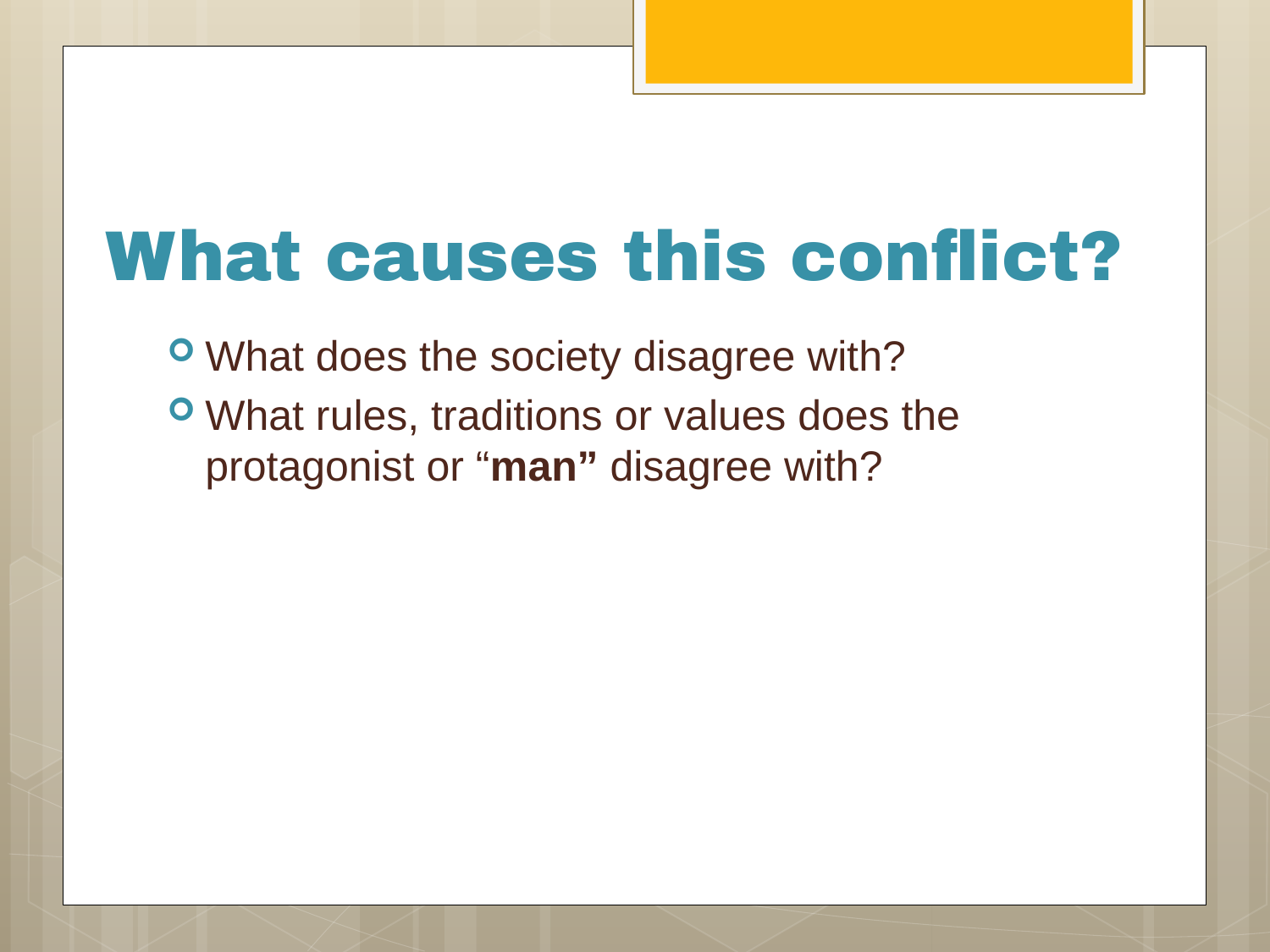

# What causes this conflict?
What does the society disagree with?
What rules, traditions or values does the protagonist or “man” disagree with?